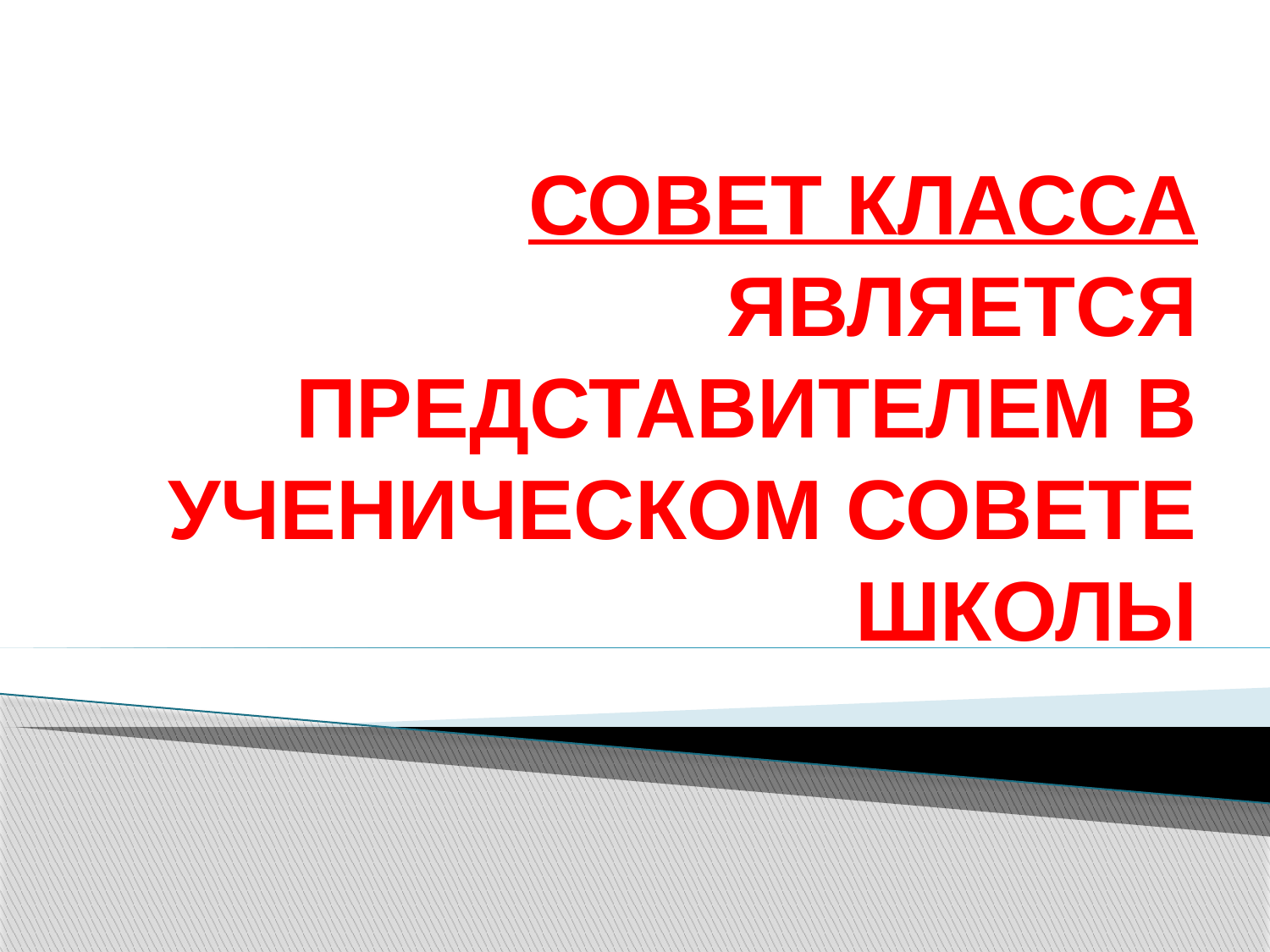

# СОВЕТ КЛАССА ЯВЛЯЕТСЯ ПРЕДСТАВИТЕЛЕМ В УЧЕНИЧЕСКОМ СОВЕТЕ ШКОЛЫ